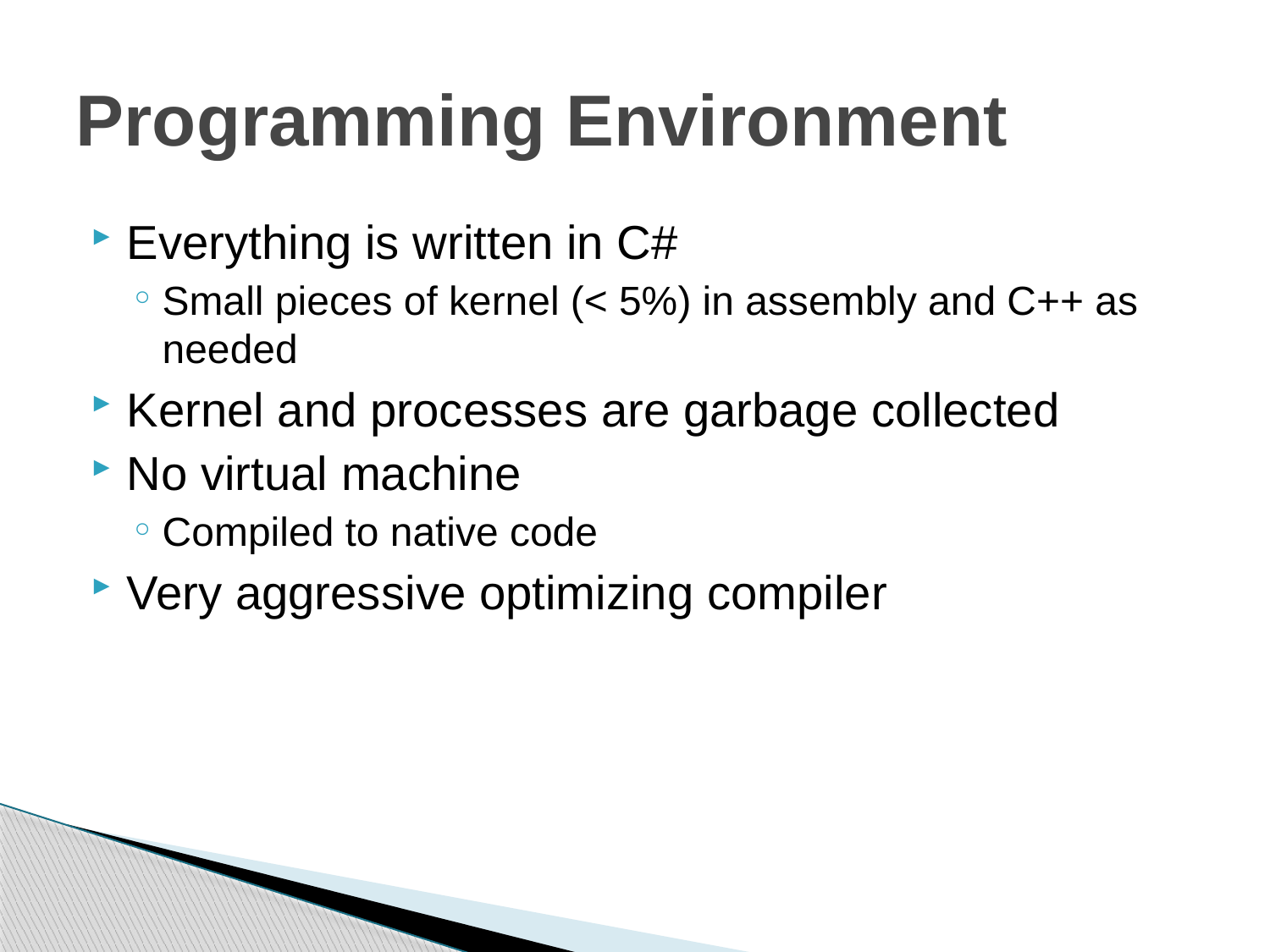

# Programming Environment
Everything is written in C#
Small pieces of kernel (< 5%) in assembly and C++ as needed
Kernel and processes are garbage collected
No virtual machine
Compiled to native code
Very aggressive optimizing compiler